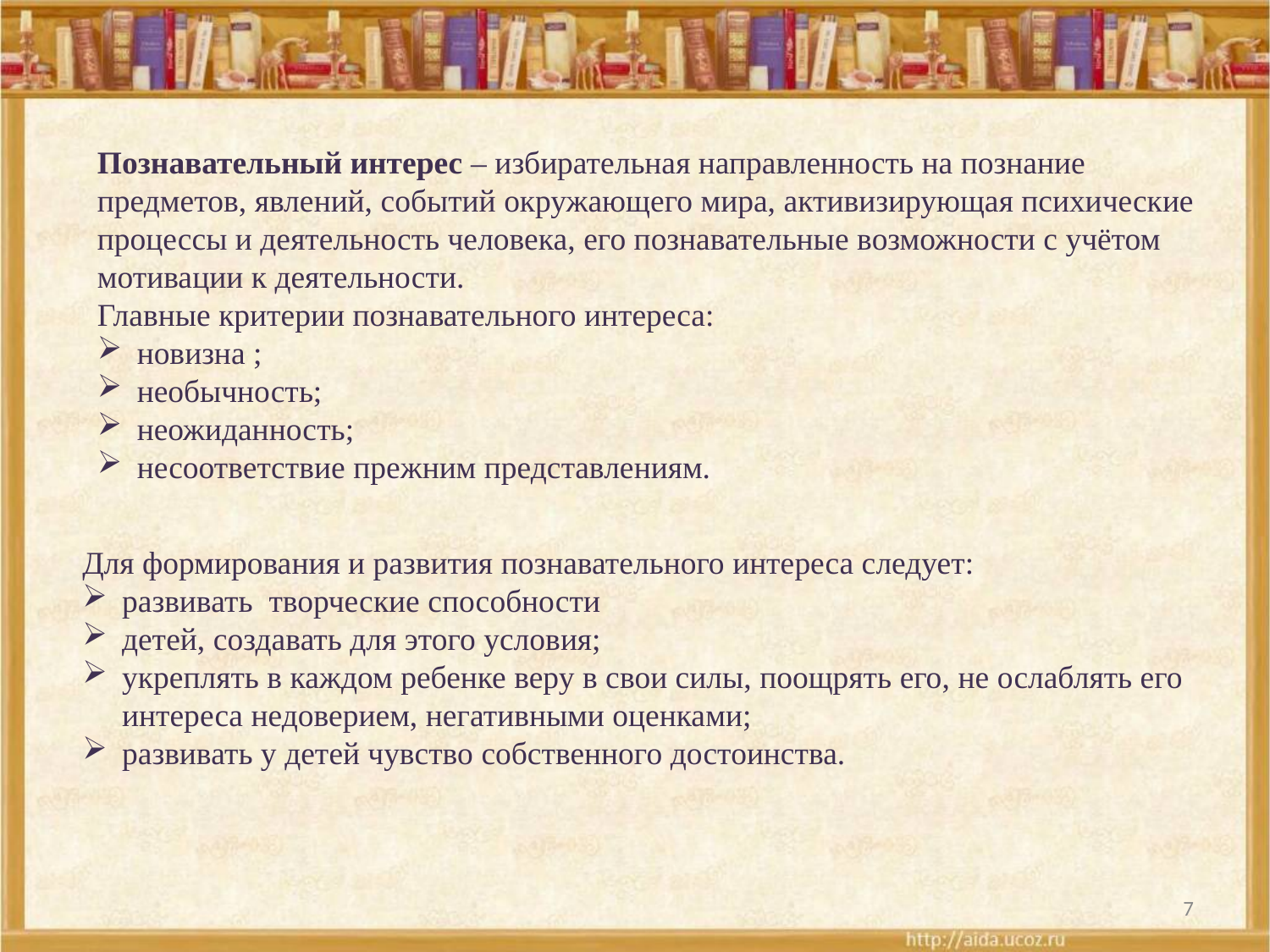

Познавательный интерес – избирательная направленность на познание предметов, явлений, событий окружающего мира, активизирующая психические процессы и деятельность человека, его познавательные возможности с учётом мотивации к деятельности.
Главные критерии познавательного интереса:
новизна ;
необычность;
неожиданность;
несоответствие прежним представлениям.
Для формирования и развития познавательного интереса следует:
развивать  творческие способности
детей, создавать для этого условия;
укреплять в каждом ребенке веру в свои силы, поощрять его, не ослаблять его интереса недоверием, негативными оценками;
развивать у детей чувство собственного достоинства.
7